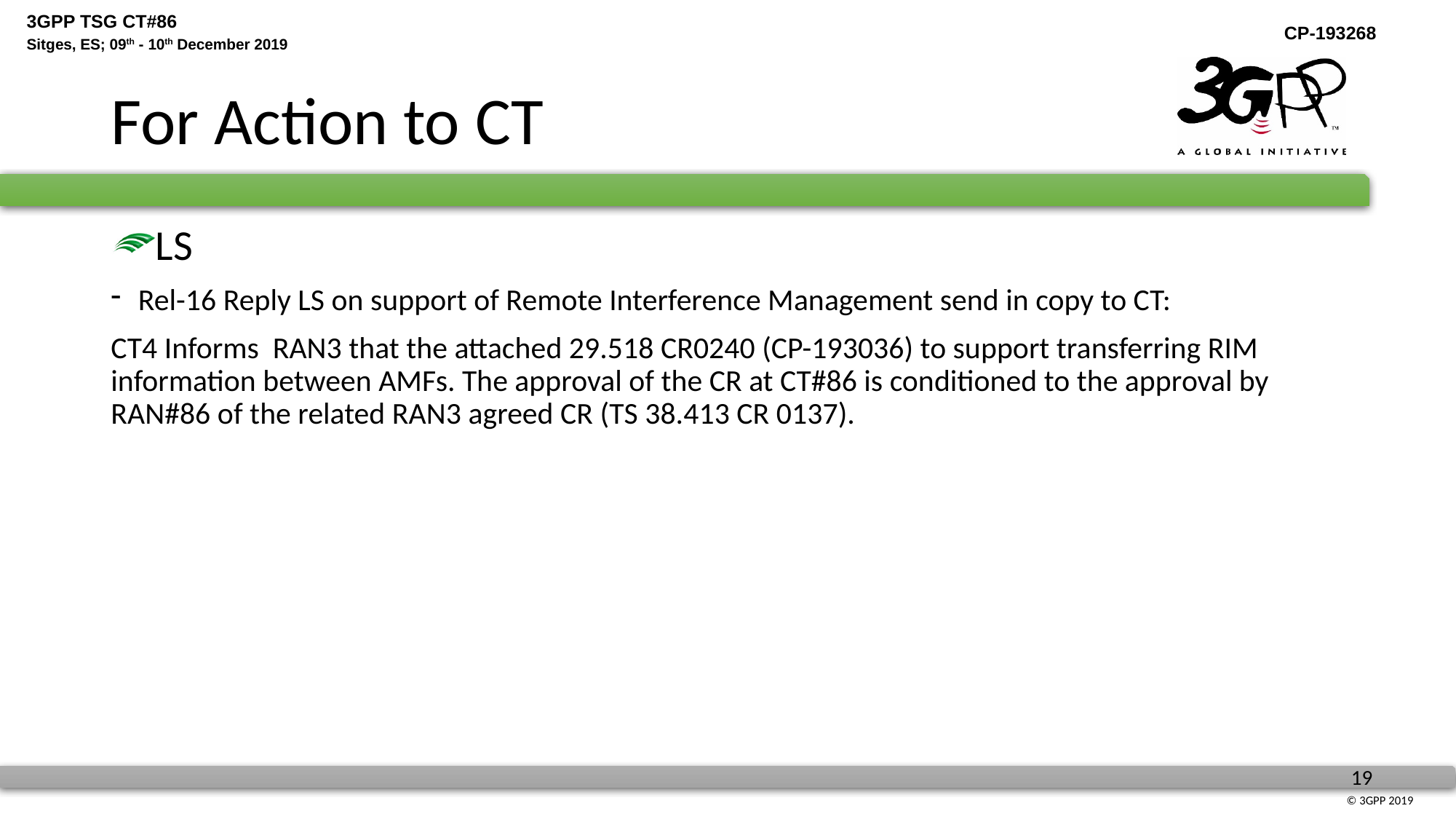

# For Action to CT
LS
Rel-16 Reply LS on support of Remote Interference Management send in copy to CT:
CT4 Informs  RAN3 that the attached 29.518 CR0240 (CP-193036) to support transferring RIM information between AMFs. The approval of the CR at CT#86 is conditioned to the approval by RAN#86 of the related RAN3 agreed CR (TS 38.413 CR 0137).